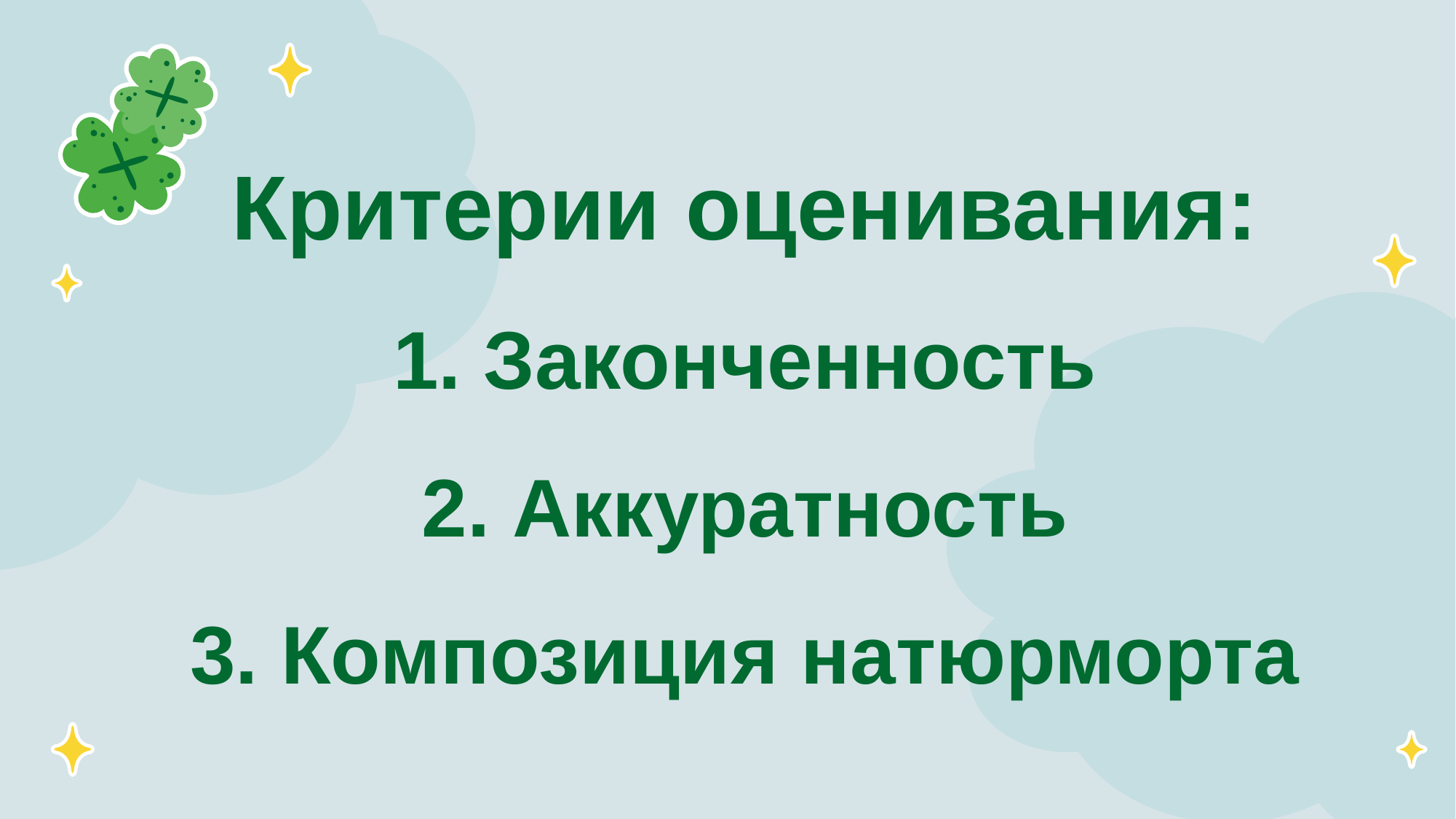

# Критерии оценивания: 1. Законченность 2. Аккуратность 3. Композиция натюрморта